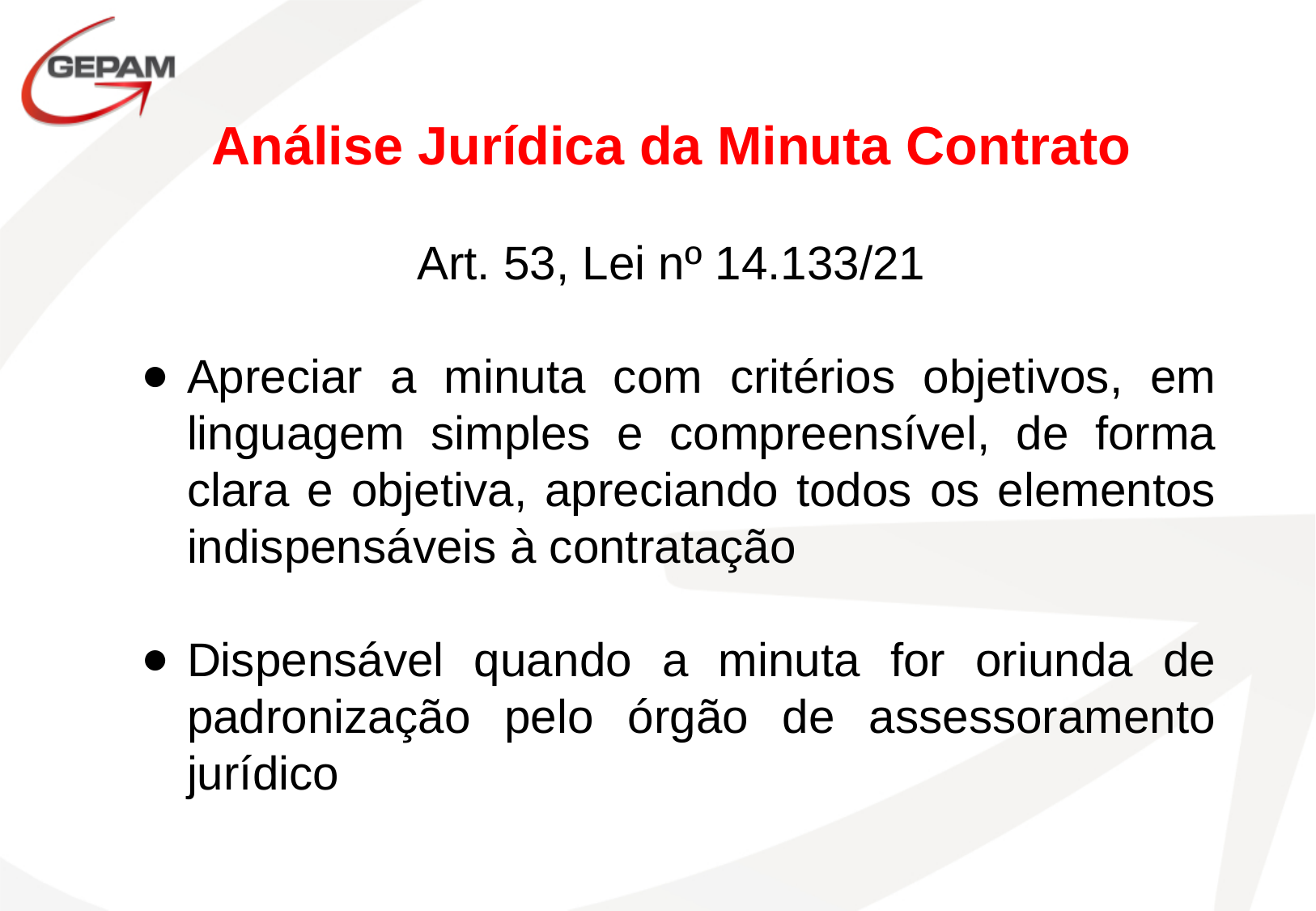

Análise Jurídica da Minuta Contrato

Art. 53, Lei nº 14.133/21

Apreciar a minuta com critérios objetivos, em linguagem simples e compreensível, de forma clara e objetiva, apreciando todos os elementos indispensáveis à contratação

Dispensável quando a minuta for oriunda de padronização pelo órgão de assessoramento jurídico